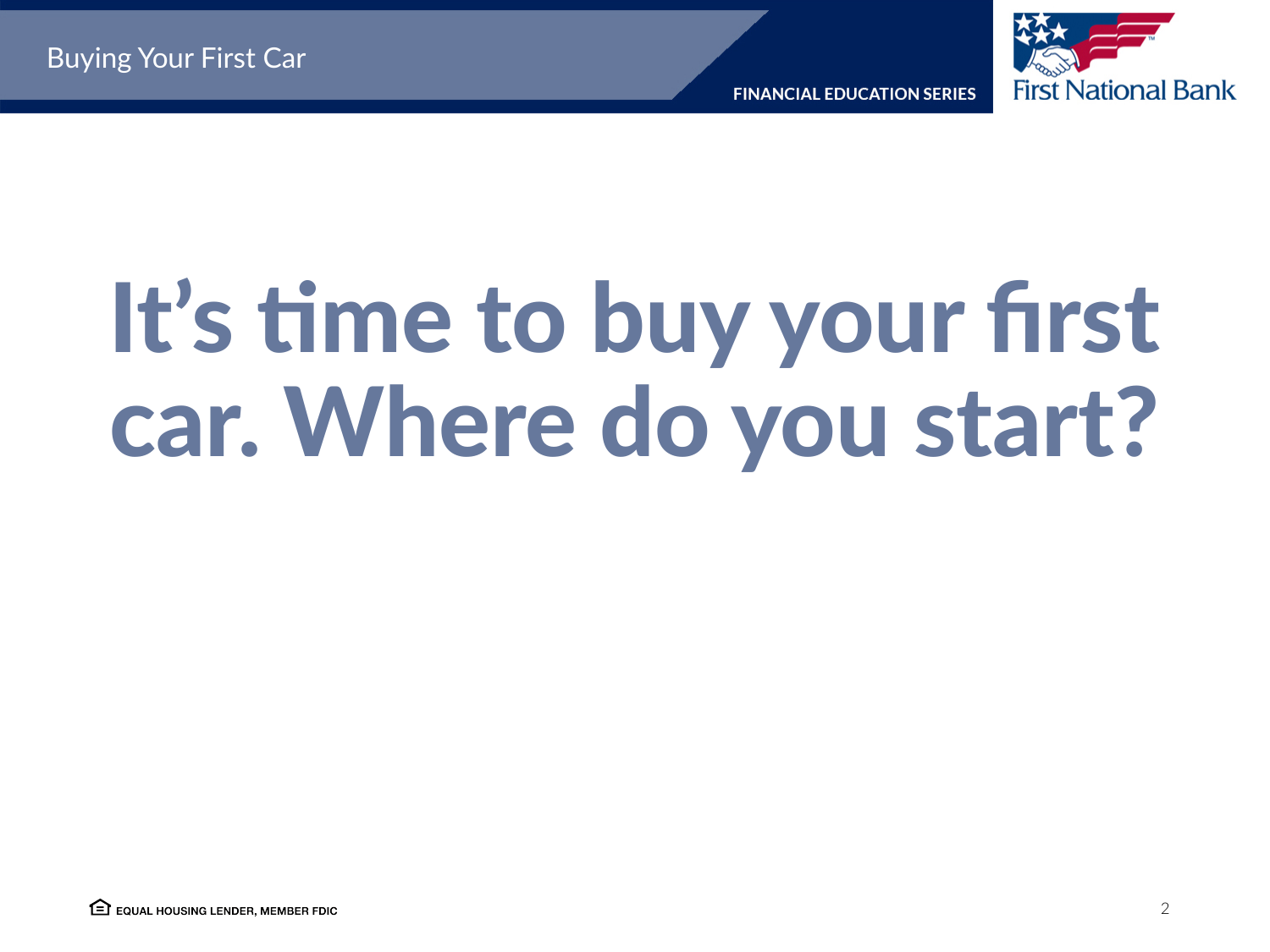

Buying Your First Car
# It’s time to buy your first car. Where do you start?
2